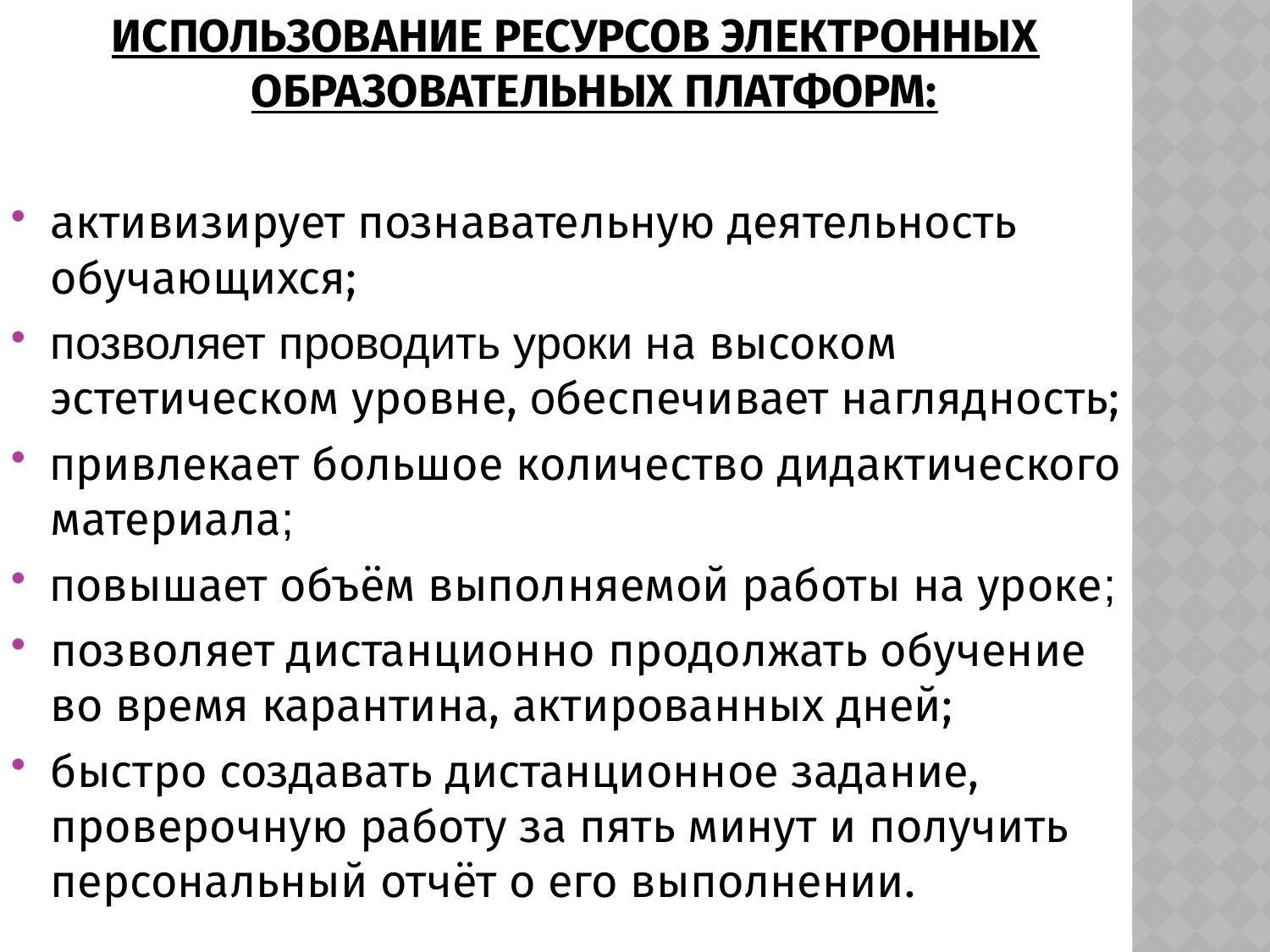

ИСПОЛЬЗОВАНИЕ РЕСУРСОВ ЭЛЕКТРОННЫХ ОБРАЗОВАТЕЛЬНЫХ ПЛАТФОРМ:

активизирует познавательную деятельность обучающихся;
позволяет проводить уроки на высоком эстетическом уровне, обеспечивает наглядность;
привлекает большое количество дидактического материала;
повышает объём выполняемой работы на уроке;
позволяет дистанционно продолжать обучение во время карантина, актированных дней;
быстро создавать дистанционное задание, проверочную работу за пять минут и получить персональный отчёт о его выполнении.